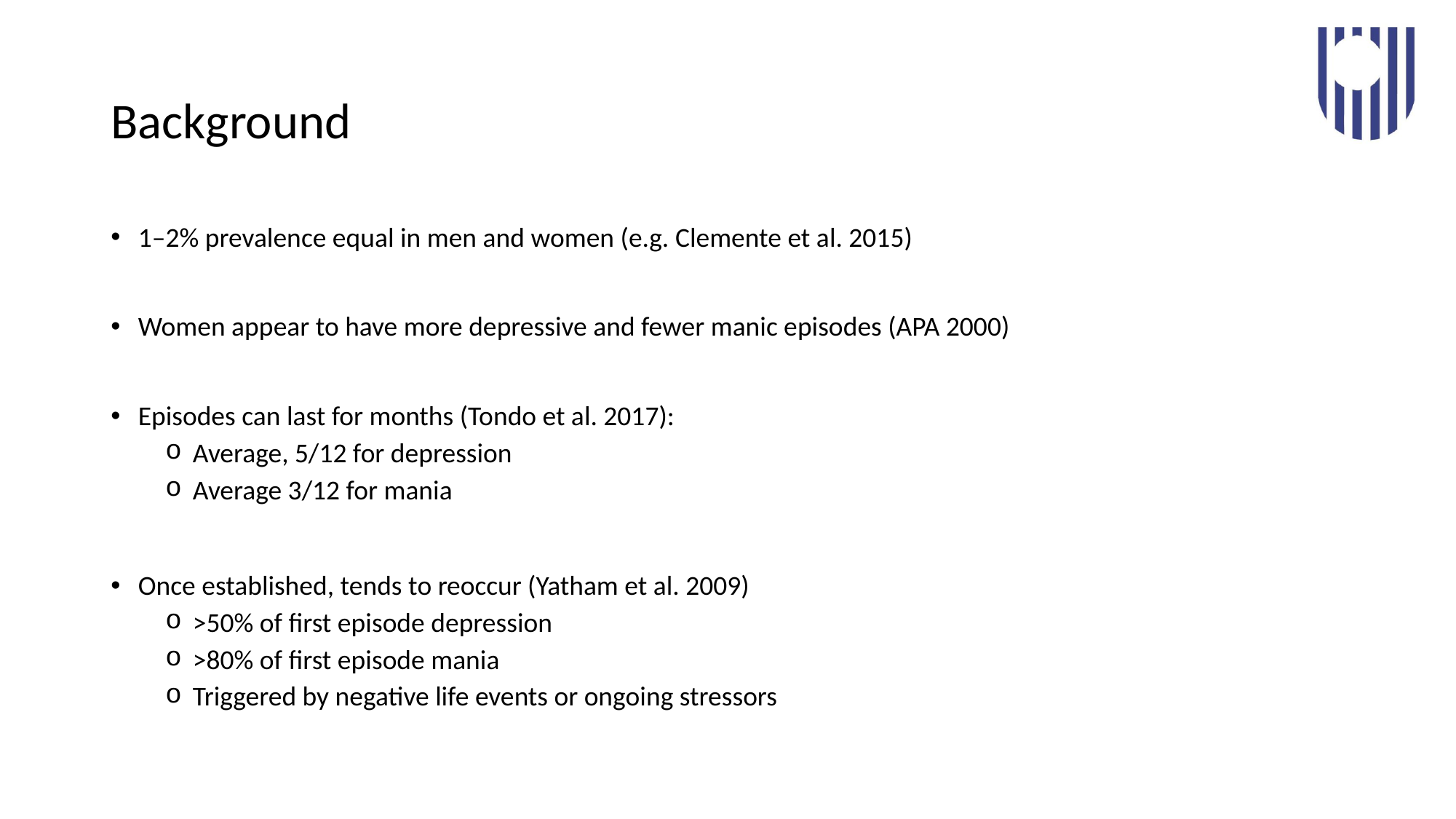

# Background
1–2% prevalence equal in men and women (e.g. Clemente et al. 2015)

Women appear to have more depressive and fewer manic episodes (APA 2000)

Episodes can last for months (Tondo et al. 2017):
Average, 5/12 for depression
Average 3/12 for mania

Once established, tends to reoccur (Yatham et al. 2009)
>50% of first episode depression
>80% of first episode mania
Triggered by negative life events or ongoing stressors